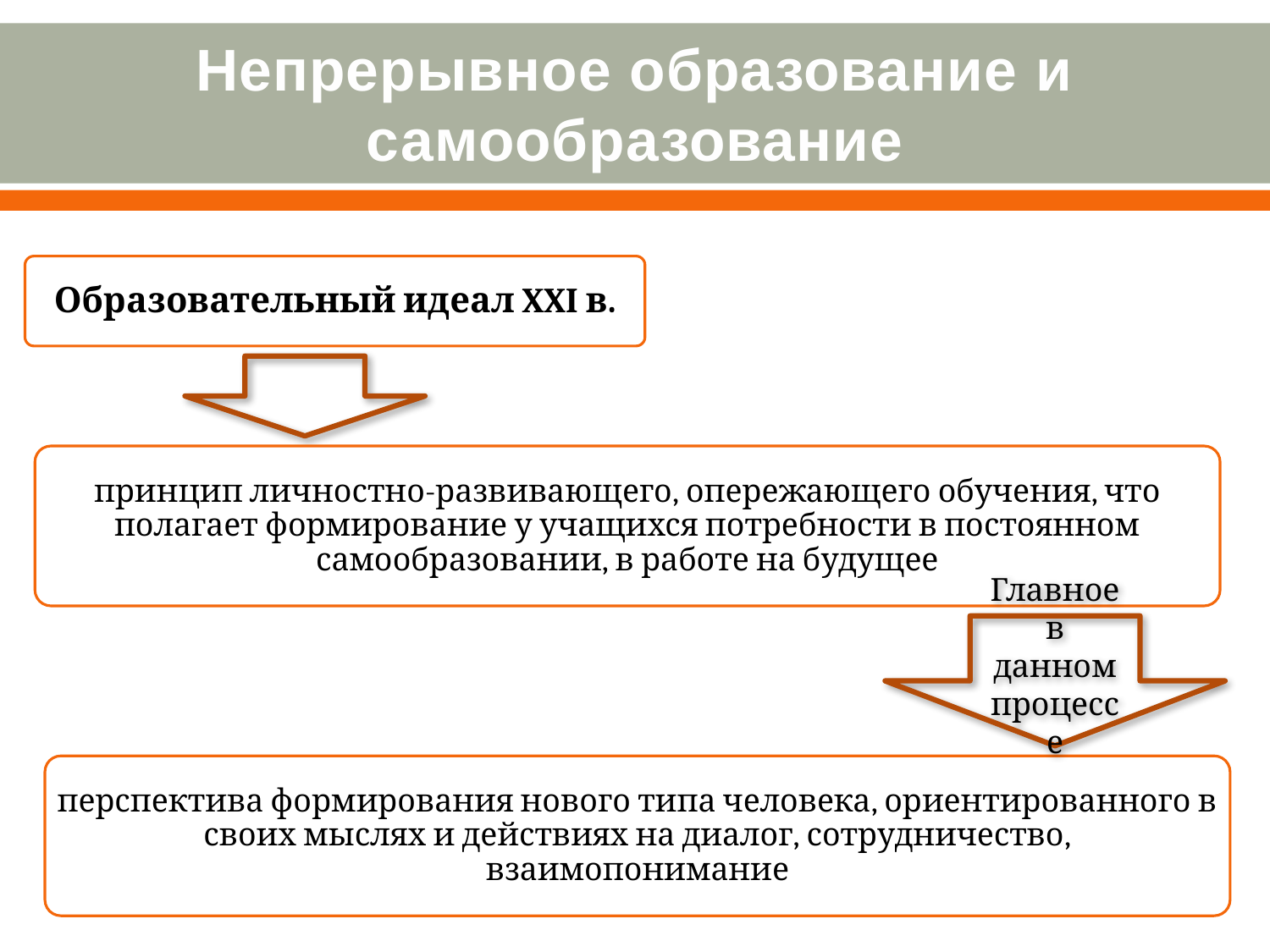

# Непрерывное образование и самообразование

Образовательный идеал XXI в.

принцип личностно-развивающего, опережающего обучения, что полагает формирование у учащихся потребности в постоянном самообразовании, в работе на будущее
Главное в данном процессе

перспектива формирования нового типа человека, ориентированного в своих мыслях и действиях на диалог, сотрудничество, взаимопонимание